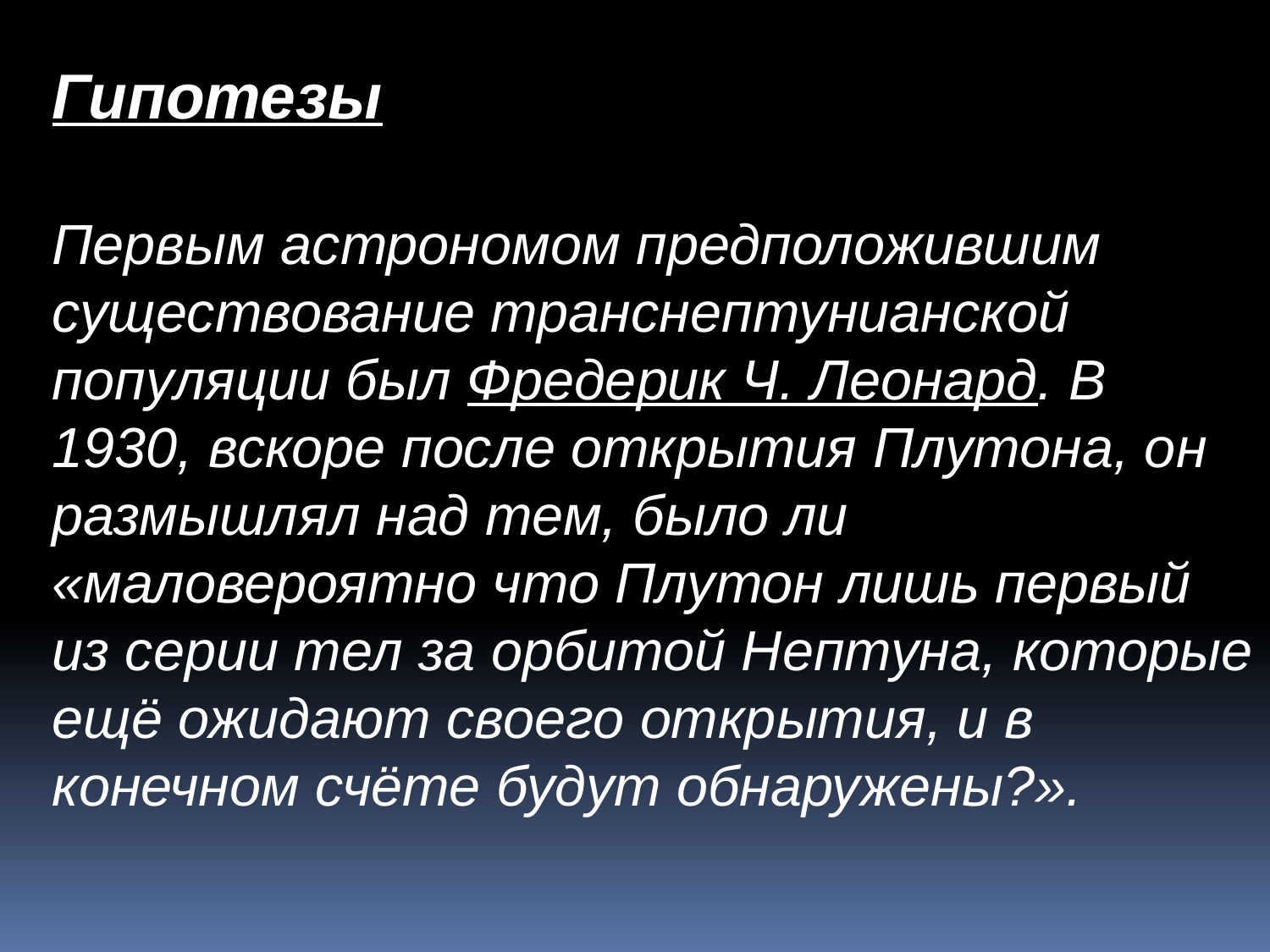

Гипотезы

Первым астрономом предположившим существование транснептунианской популяции был Фредерик Ч. Леонард. В 1930, вскоре после открытия Плутона, он размышлял над тем, было ли «маловероятно что Плутон лишь первый из серии тел за орбитой Нептуна, которые ещё ожидают своего открытия, и в конечном счёте будут обнаружены?».